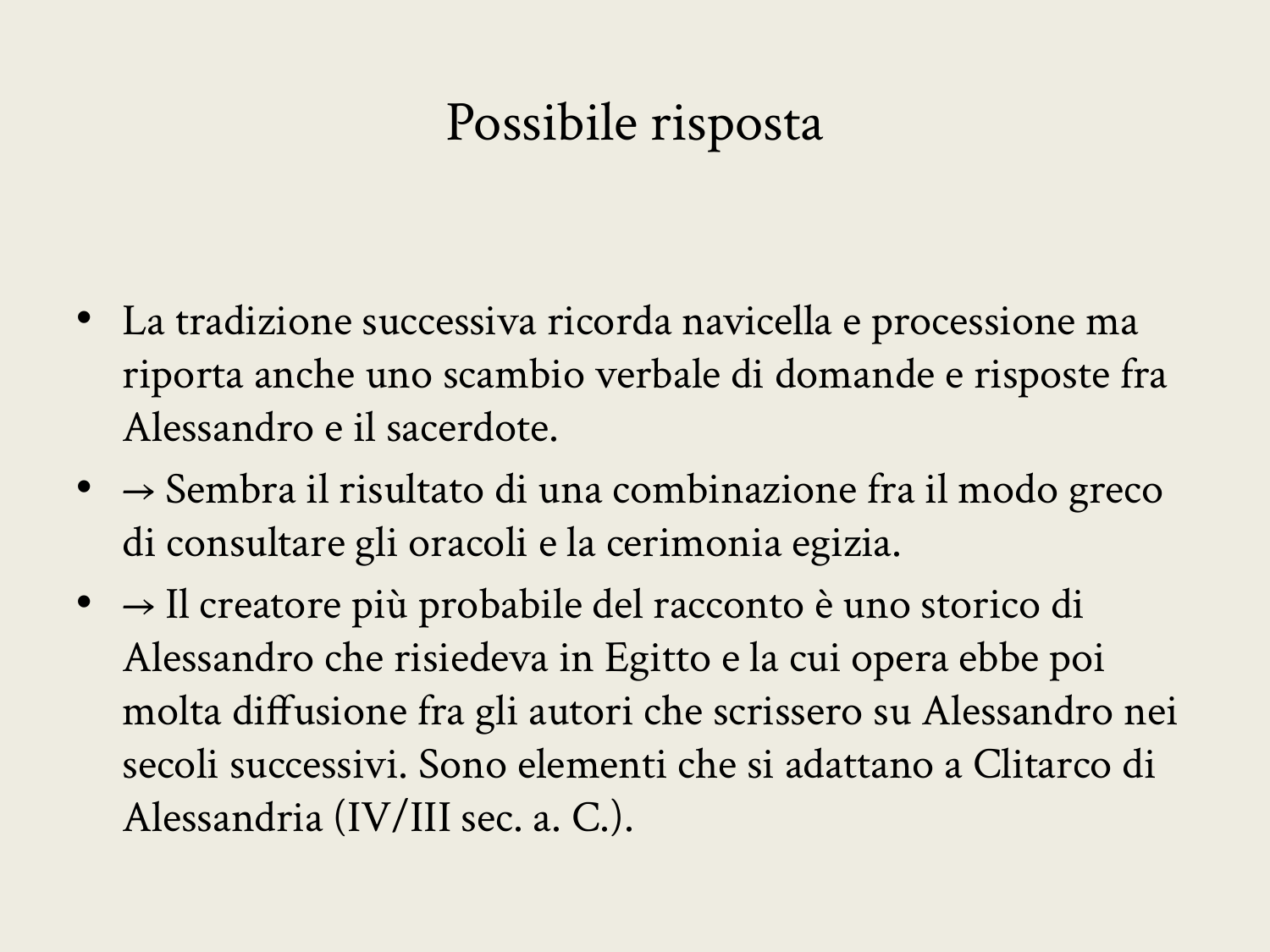

# Possibile risposta

La tradizione successiva ricorda navicella e processione ma riporta anche uno scambio verbale di domande e risposte fra Alessandro e il sacerdote.
→ Sembra il risultato di una combinazione fra il modo greco di consultare gli oracoli e la cerimonia egizia.
→ Il creatore più probabile del racconto è uno storico di Alessandro che risiedeva in Egitto e la cui opera ebbe poi molta diffusione fra gli autori che scrissero su Alessandro nei secoli successivi. Sono elementi che si adattano a Clitarco di Alessandria (IV/III sec. a. C.).